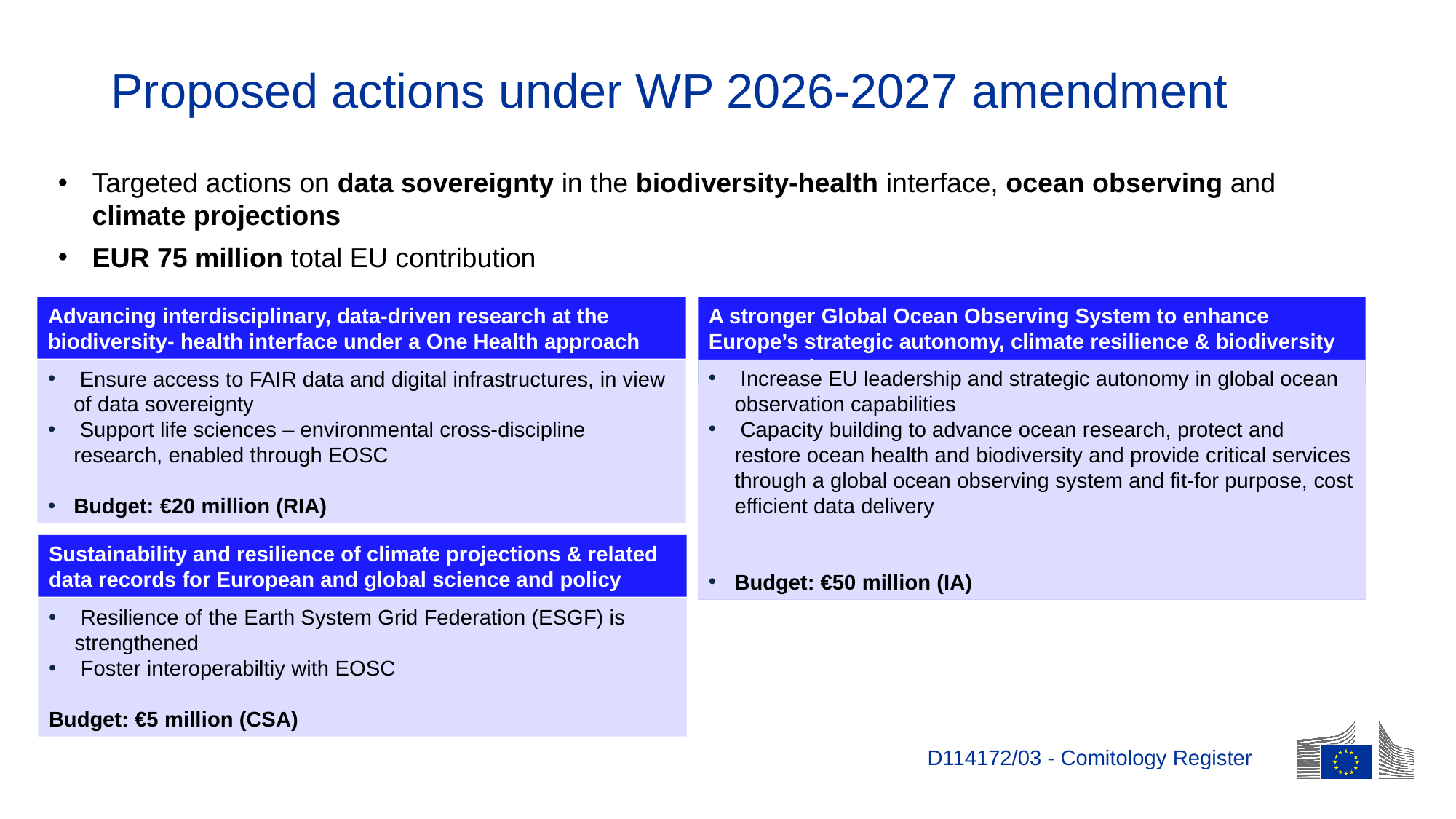

# Proposed actions under WP 2026-2027 amendment
Targeted actions on data sovereignty in the biodiversity-health interface, ocean observing and climate projections
EUR 75 million total EU contribution
Advancing interdisciplinary, data-driven research at the biodiversity- health interface under a One Health approach
A stronger Global Ocean Observing System to enhance Europe’s strategic autonomy, climate resilience & biodiversity conservation
 Increase EU leadership and strategic autonomy in global ocean observation capabilities
 Capacity building to advance ocean research, protect and restore ocean health and biodiversity and provide critical services through a global ocean observing system and fit-for purpose, cost efficient data delivery

Budget: €50 million (IA)
 Increase EU leadership and strategic autonomy in global ocean observation capabilities
 Capacity building to advance ocean research, protect and restore ocean health and biodiversity and provide critical services through a global ocean observing system and fit-for purpose, cost efficient data delivery

Budget: €50 million (IA)
 Ensure access to FAIR data and digital infrastructures, in view of data sovereignty
 Support life sciences – environmental cross-discipline research, enabled through EOSC

Budget: €20 million (RIA)
Sustainability and resilience of climate projections & related data records for European and global science and policy
 Resilience of the Earth System Grid Federation (ESGF) is strengthened
 Foster interoperabiltiy with EOSC

Budget: €5 million (CSA)
D114172/03 - Comitology Register